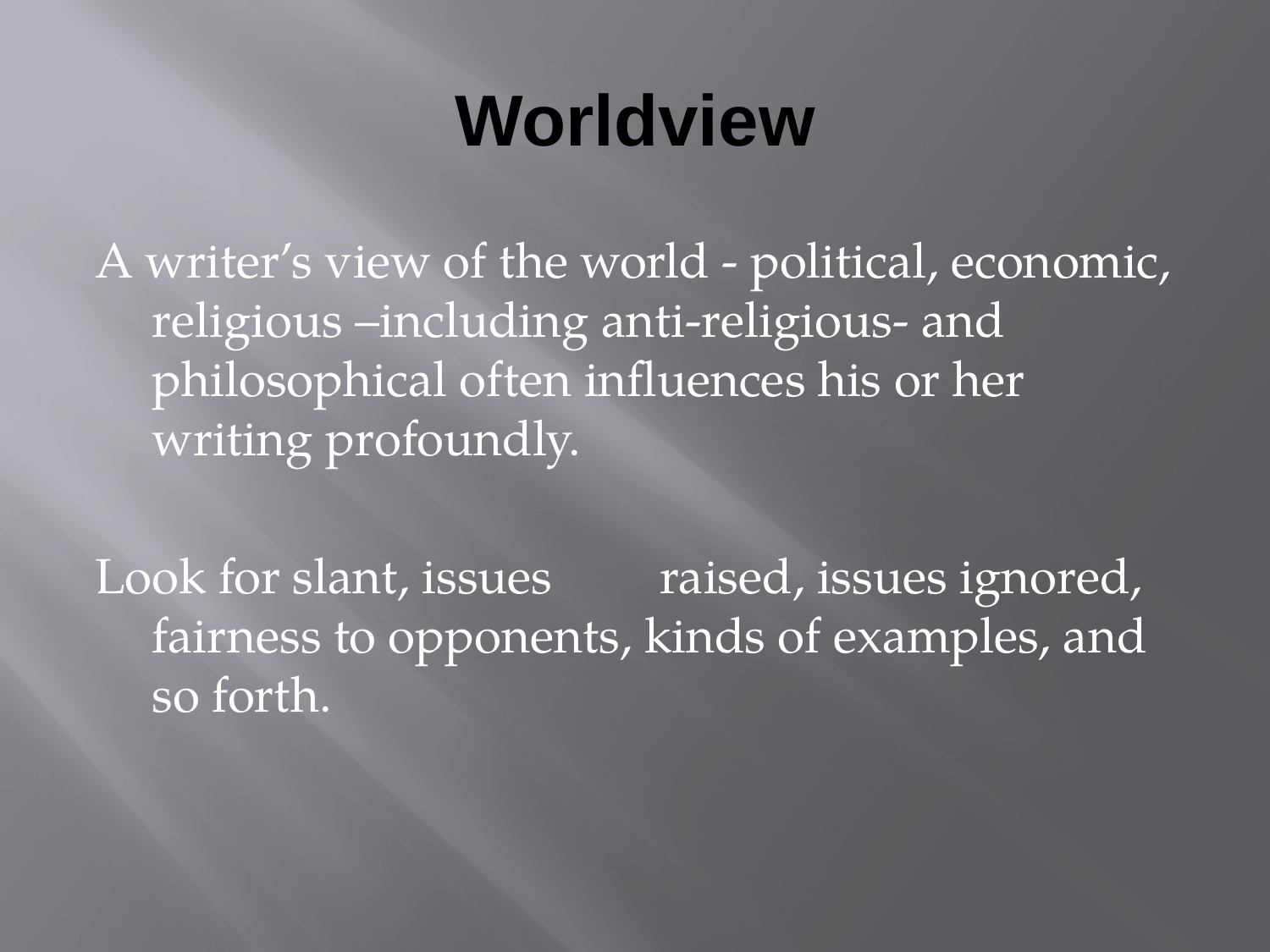

# Worldview
A writer’s view of the world - political, economic, religious –including anti-religious- and philosophical often influences his or her writing profoundly.

Look for slant, issues 	raised, issues ignored, fairness to opponents, kinds of examples, and so forth.